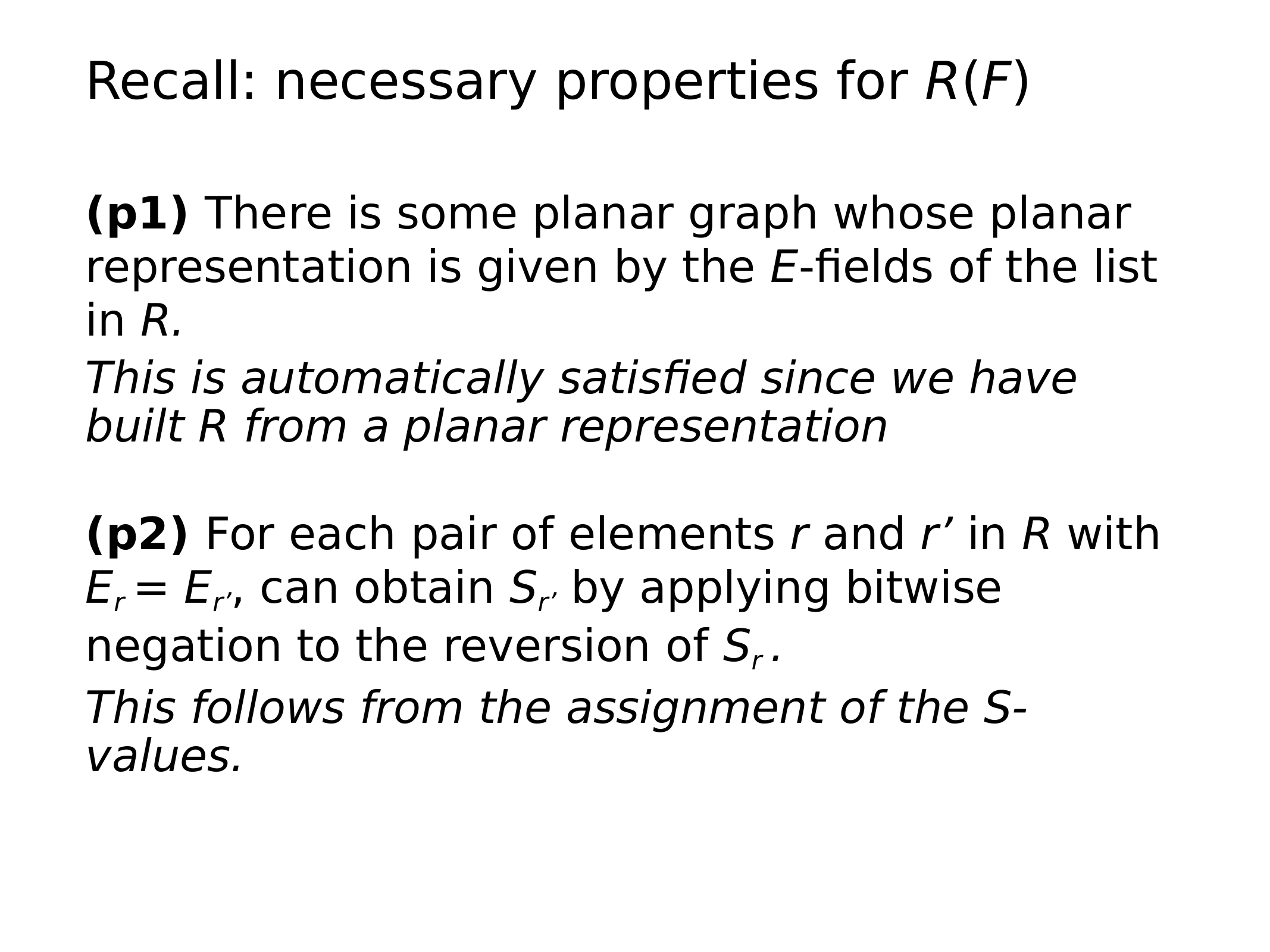

Recall: necessary properties for R(F)

(p1) There is some planar graph whose planar representation is given by the E-fields of the list in R.
This is automatically satisfied since we have built R from a planar representation

(p2) For each pair of elements r and r’ in R with Er = Er’, can obtain Sr’ by applying bitwise negation to the reversion of Sr .
This follows from the assignment of the S-values.
43